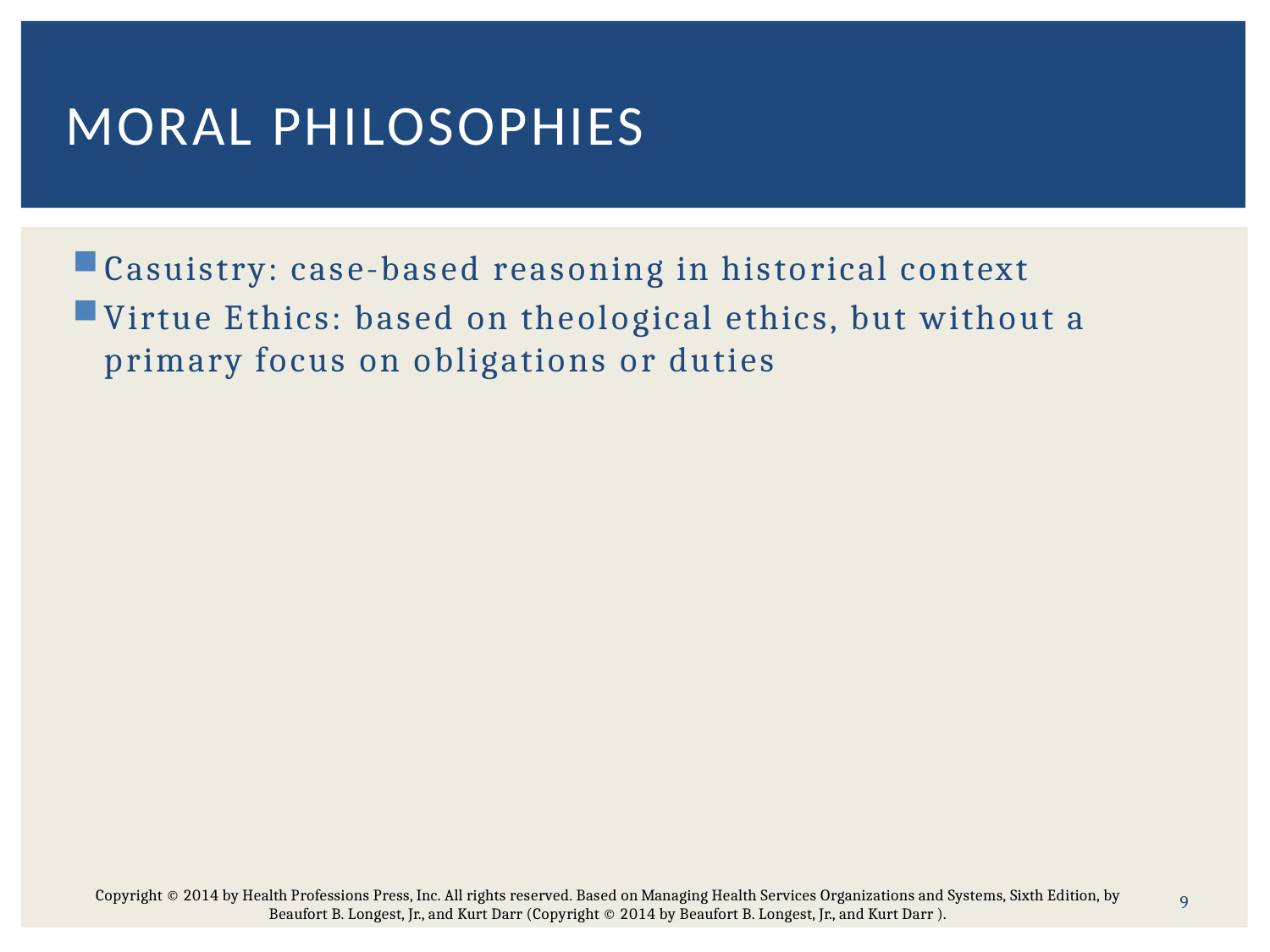

# Moral Philosophies
Casuistry: case-based rea­soning in historical context
Virtue Ethics: based on theological ethics, but without a primary focus on obligations or duties

9